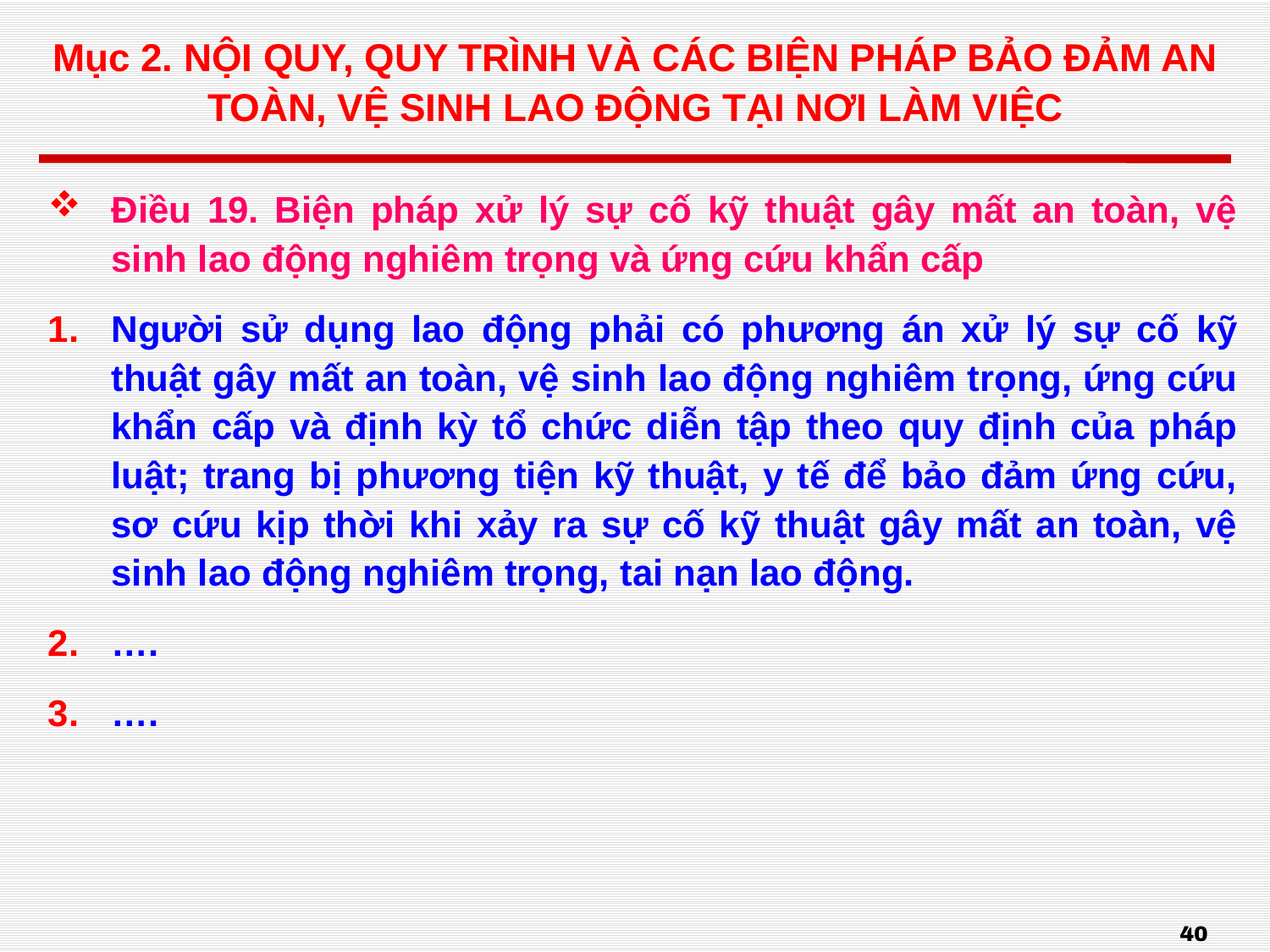

# Mục 2. NỘI QUY, QUY TRÌNH VÀ CÁC BIỆN PHÁP BẢO ĐẢM AN TOÀN, VỆ SINH LAO ĐỘNG TẠI NƠI LÀM VIỆC
Điều 19. Biện pháp xử lý sự cố kỹ thuật gây mất an toàn, vệ sinh lao động nghiêm trọng và ứng cứu khẩn cấp
Người sử dụng lao động phải có phương án xử lý sự cố kỹ thuật gây mất an toàn, vệ sinh lao động nghiêm trọng, ứng cứu khẩn cấp và định kỳ tổ chức diễn tập theo quy định của pháp luật; trang bị phương tiện kỹ thuật, y tế để bảo đảm ứng cứu, sơ cứu kịp thời khi xảy ra sự cố kỹ thuật gây mất an toàn, vệ sinh lao động nghiêm trọng, tai nạn lao động.
….
….